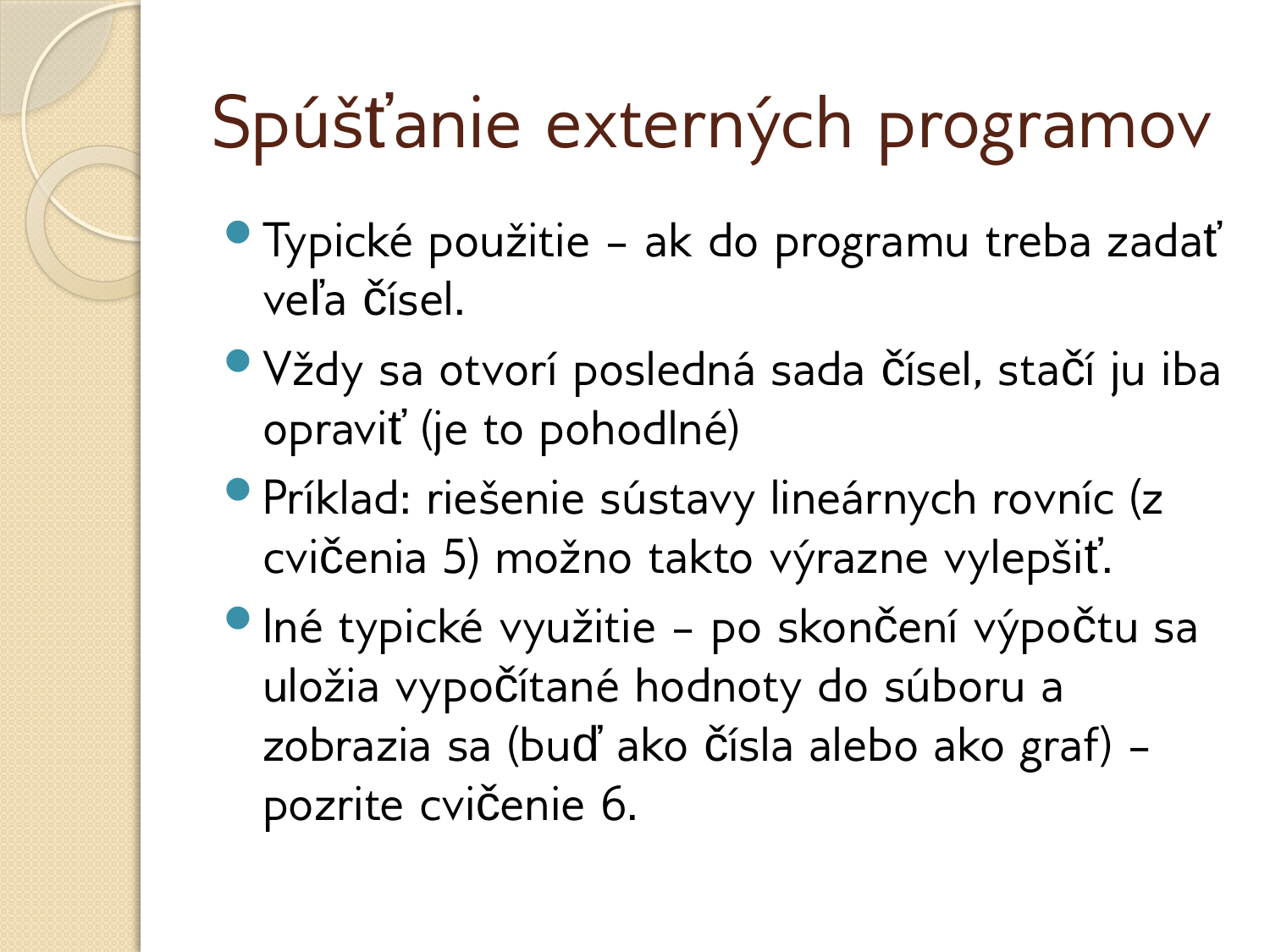

# Spúšťanie externých programov
Typické použitie – ak do programu treba zadať veľa čísel.
Vždy sa otvorí posledná sada čísel, stačí ju iba opraviť (je to pohodlné)
Príklad: riešenie sústavy lineárnych rovníc (z cvičenia 5) možno takto výrazne vylepšiť.
Iné typické využitie – po skončení výpočtu sa uložia vypočítané hodnoty do súboru a zobrazia sa (buď ako čísla alebo ako graf) – pozrite cvičenie 6.